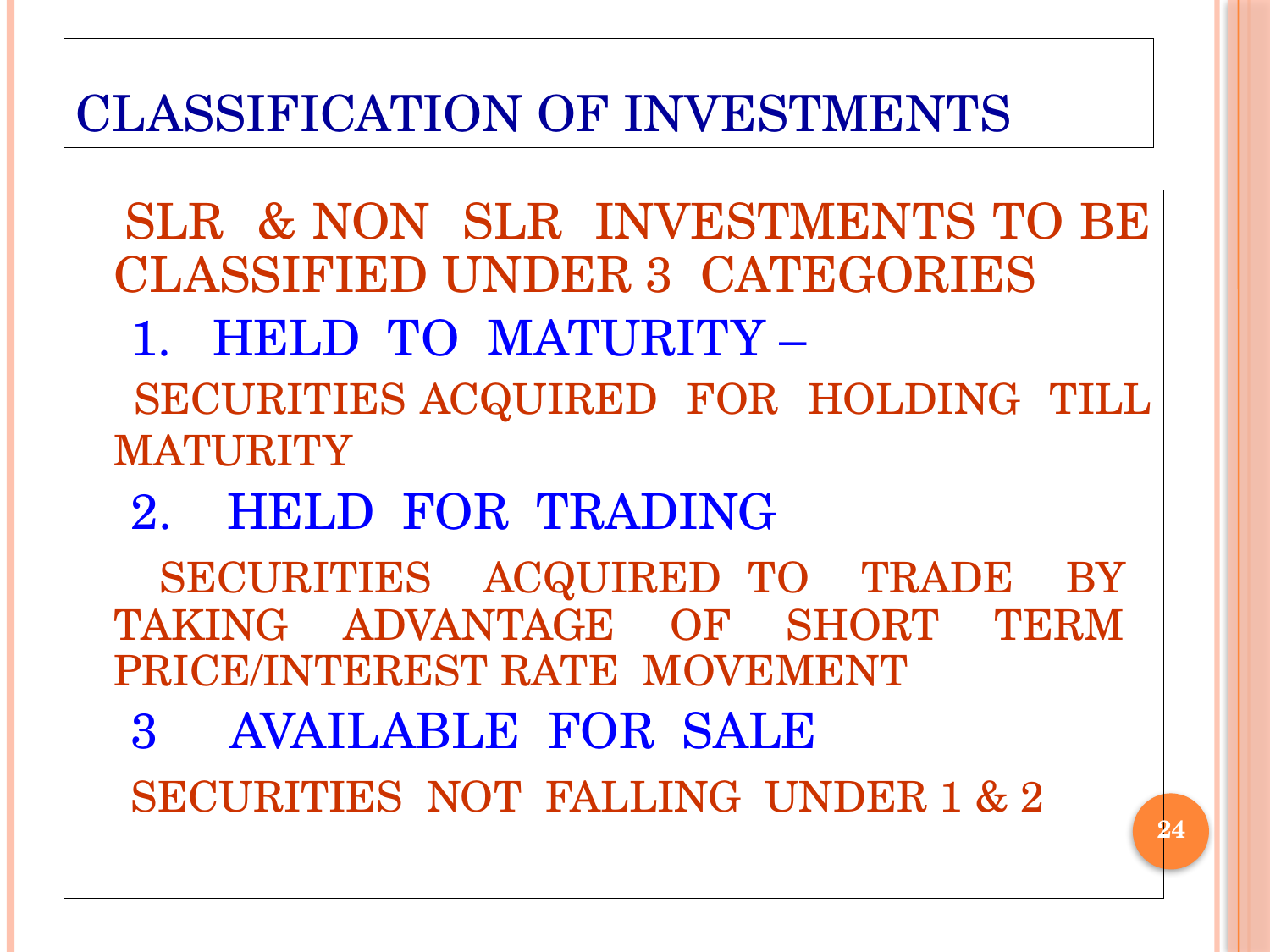

# CLASSIFICATION OF INVESTMENTS
   SLR  & NON  SLR  INVESTMENTS TO BE CLASSIFIED UNDER 3  CATEGORIES
    1.   HELD  TO  MATURITY –
    SECURITIES ACQUIRED  FOR  HOLDING  TILL MATURITY
    2.    HELD  FOR  TRADING
   SECURITIES  ACQUIRED TO  TRADE  BY  TAKING  ADVANTAGE  OF  SHORT  TERM  PRICE/INTEREST RATE  MOVEMENT
    3      AVAILABLE  FOR  SALE
    SECURITIES  NOT  FALLING  UNDER 1 & 2

24